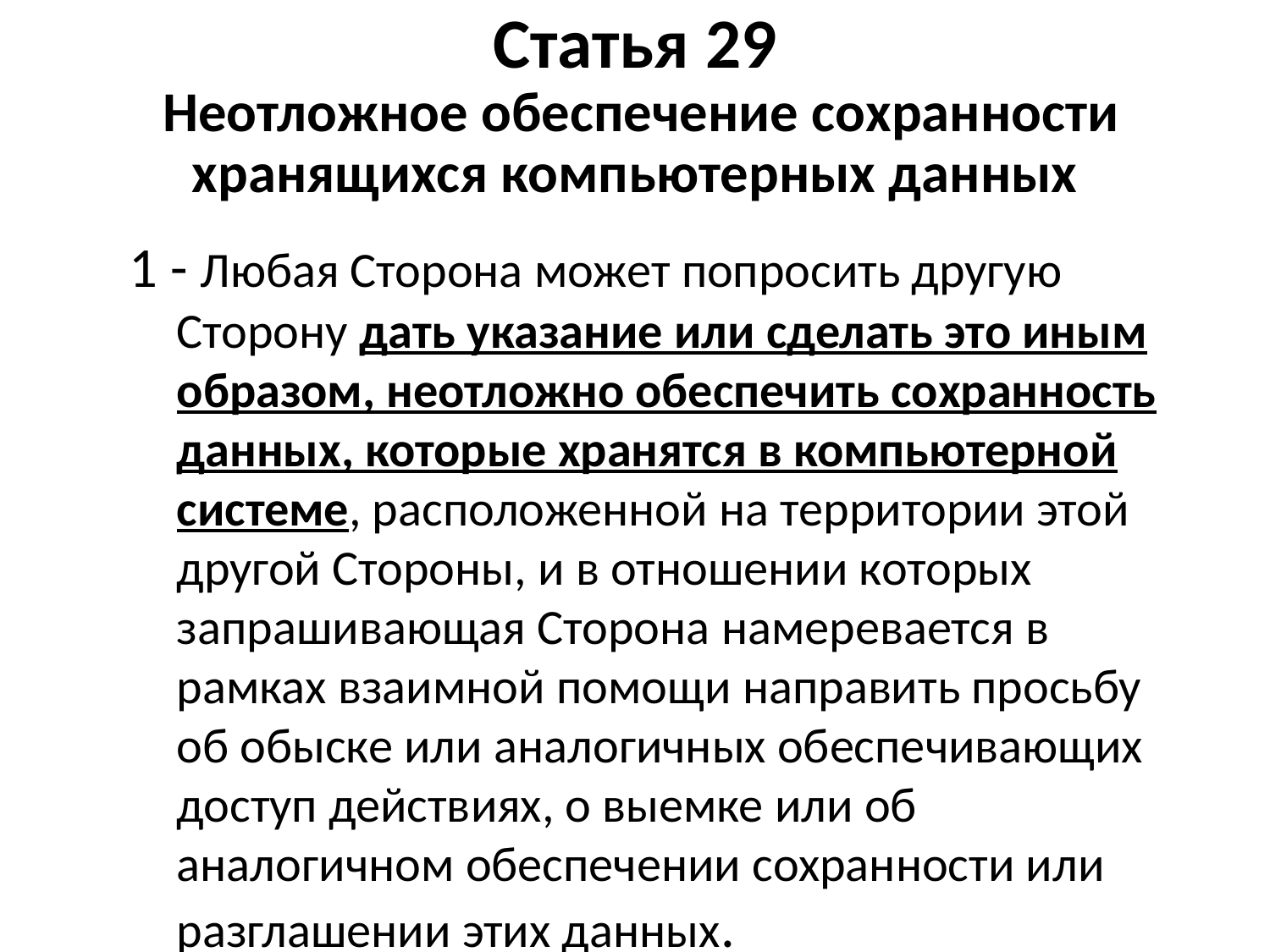

# Статья 29 Неотложное обеспечение сохранности хранящихся компьютерных данных
1 - Любая Сторона может попросить другую Сторону дать указание или сделать это иным образом, неотложно обеспечить сохранность данных, которые хранятся в компьютерной системе, расположенной на территории этой другой Стороны, и в отношении которых запрашивающая Сторона намеревается в рамках взаимной помощи направить просьбу об обыске или аналогичных обеспечивающих доступ действиях, о выемке или об аналогичном обеспечении сохранности или разглашении этих данных.